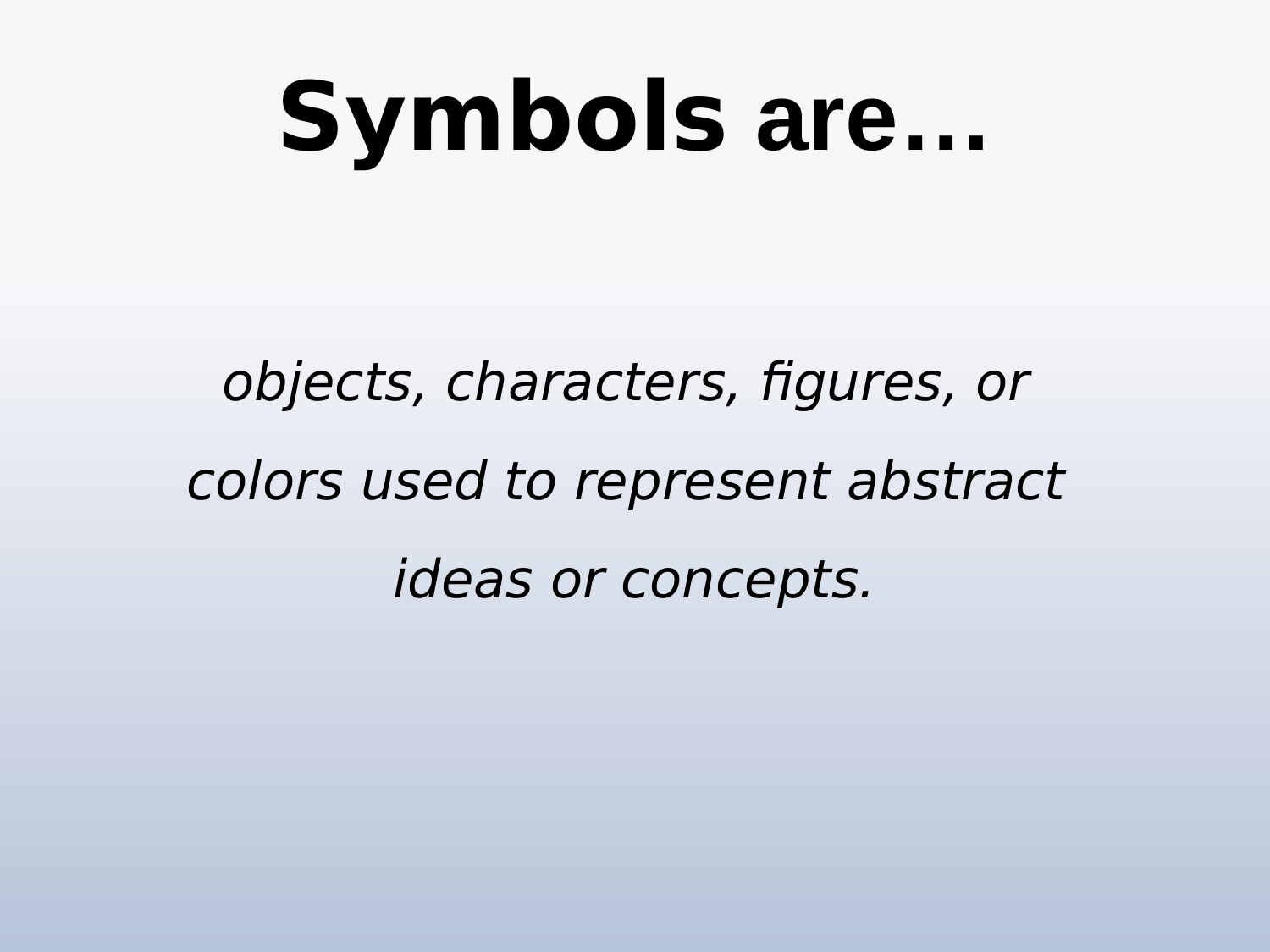

# Symbols are…

objects, characters, figures, or
colors used to represent abstract
ideas or concepts.